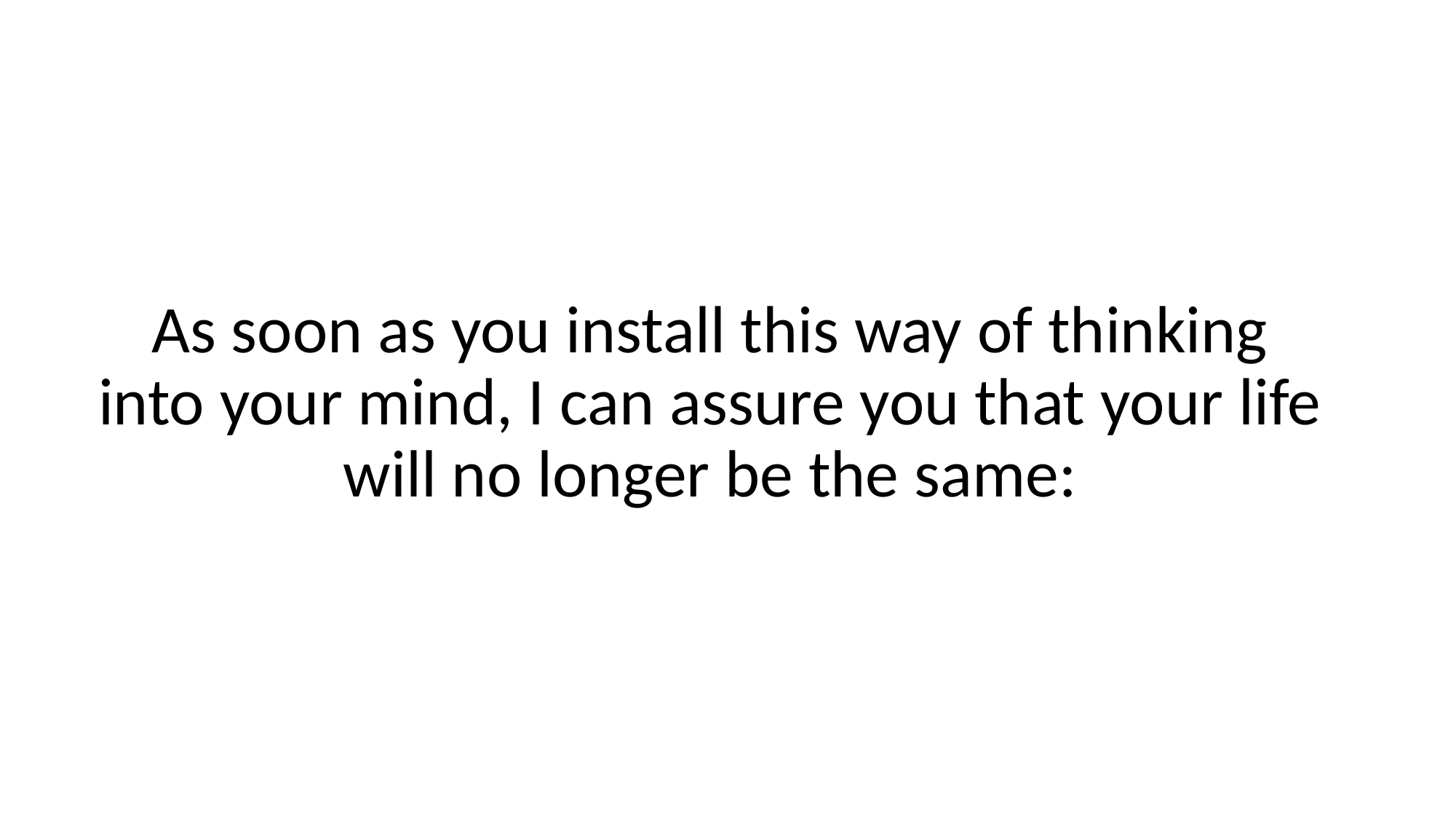

As soon as you install this way of thinking into your mind, I can assure you that your life will no longer be the same: